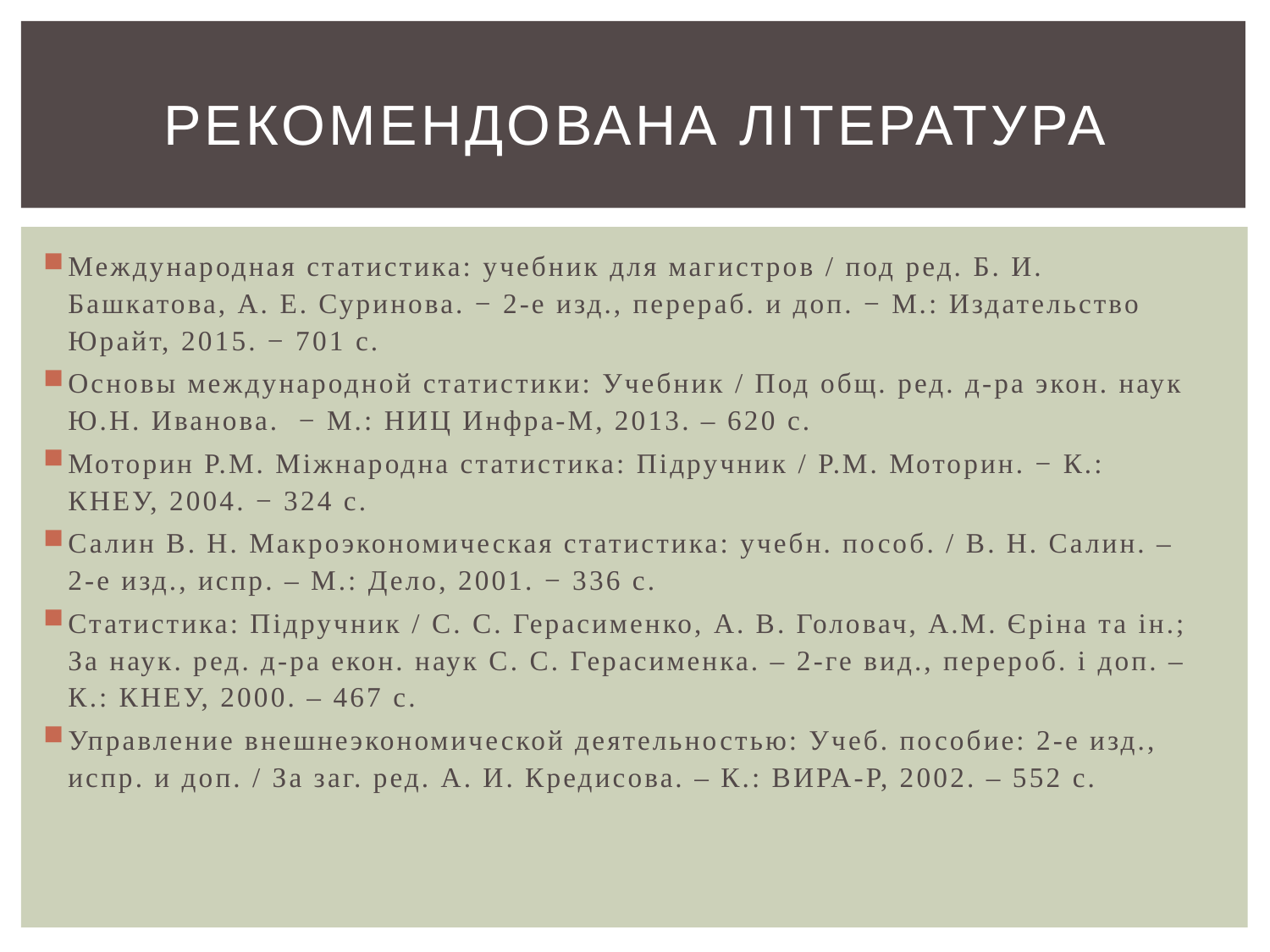

# РЕКОМЕНДОВАНА ЛІТЕРАТУРА
Международная статистика: учебник для магистров / под ред. Б. И. Башкатова, А. Е. Суринова. − 2-е изд., перераб. и доп. − М.: Издательство Юрайт, 2015. − 701 с.
Основы международной статистики: Учебник / Под общ. ред. д-ра экон. наук Ю.Н. Иванова.  − М.: НИЦ Инфра-М, 2013. – 620 с.
Моторин Р.М. Міжнародна статистика: Підручник / Р.М. Моторин. − К.: КНЕУ, 2004. − 324 с.
Салин В. Н. Макроэкономическая статистика: учебн. пособ. / В. Н. Салин. – 2-е изд., испр. – М.: Дело, 2001. − 336 с.
Статистика: Підручник / С. С. Герасименко, А. В. Головач, А.М. Єріна та ін.; За наук. ред. д-ра екон. наук С. С. Герасименка. – 2-ге вид., перероб. і доп. – К.: КНЕУ, 2000. – 467 с.
Управление внешнеэкономической деятельностью: Учеб. пособие: 2-е изд., испр. и доп. / За заг. ред. А. И. Кредисова. – К.: ВИРА-Р, 2002. – 552 с.